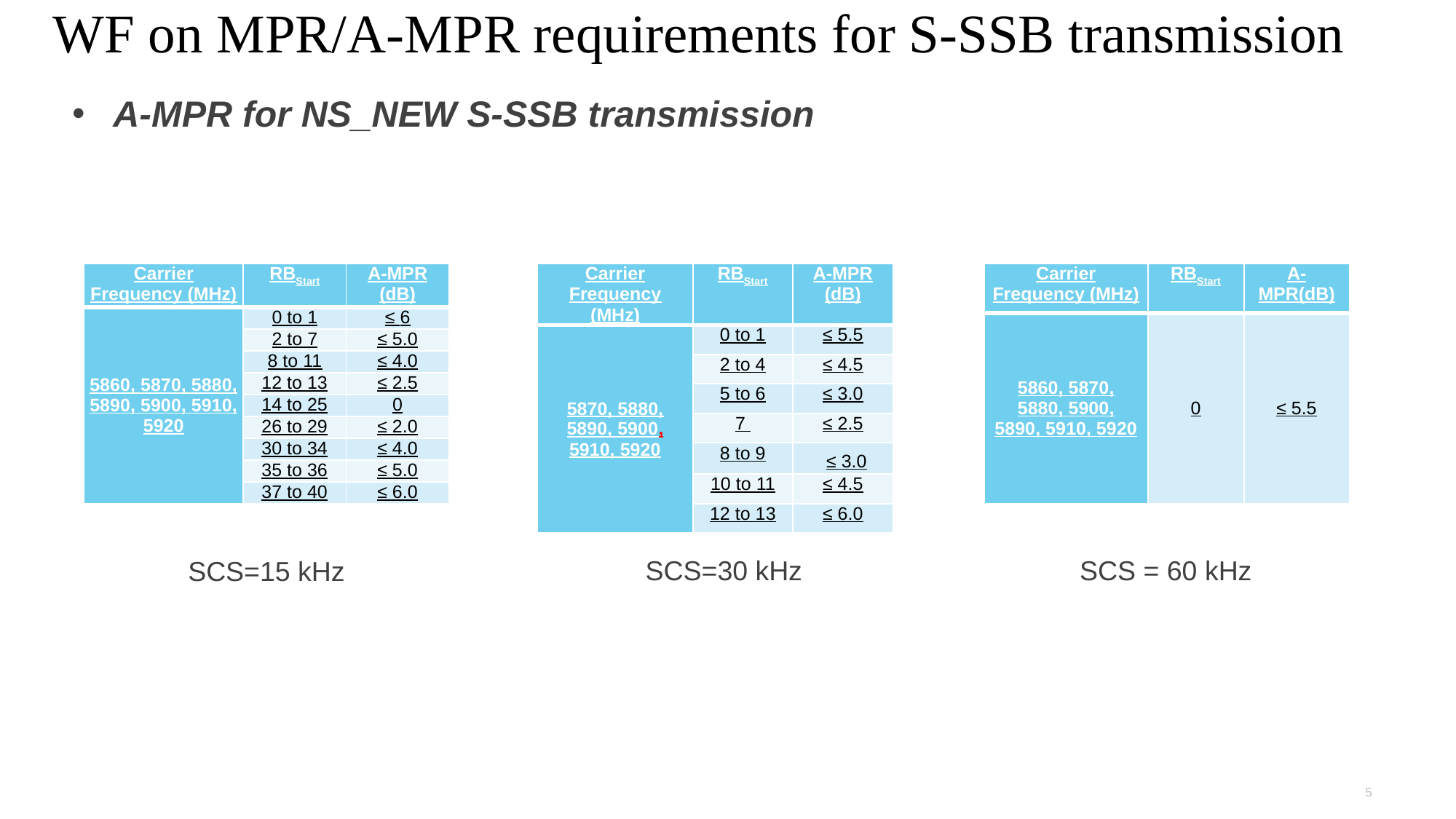

# WF on MPR/A-MPR requirements for S-SSB transmission
A-MPR for NS_NEW S-SSB transmission

| Carrier Frequency (MHz) | RBStart | A-MPR (dB) |
| --- | --- | --- |
| 5860, 5870, 5880, 5890, 5900, 5910, 5920 | 0 to 1 | ≤ 6 |
|  | 2 to 7 | ≤ 5.0 |
|  | 8 to 11 | ≤ 4.0 |
|  | 12 to 13 | ≤ 2.5 |
|  | 14 to 25 | 0 |
|  | 26 to 29 | ≤ 2.0 |
|  | 30 to 34 | ≤ 4.0 |
|  | 35 to 36 | ≤ 5.0 |
|  | 37 to 40 | ≤ 6.0 |
| Carrier Frequency (MHz) | RBStart | A-MPR (dB) |
| --- | --- | --- |
| 5870, 5880, 5890, 5900, 5910, 5920 | 0 to 1 | ≤ 5.5 |
|  | 2 to 4 | ≤ 4.5 |
|  | 5 to 6 | ≤ 3.0 |
|  | 7 | ≤ 2.5 |
|  | 8 to 9 | ≤ 3.0 |
|  | 10 to 11 | ≤ 4.5 |
|  | 12 to 13 | ≤ 6.0 |
| Carrier Frequency (MHz) | RBStart | A-MPR(dB) |
| --- | --- | --- |
| 5860, 5870, 5880, 5900, 5890, 5910, 5920 | 0 | ≤ 5.5 |
SCS=30 kHz
SCS = 60 kHz
SCS=15 kHz